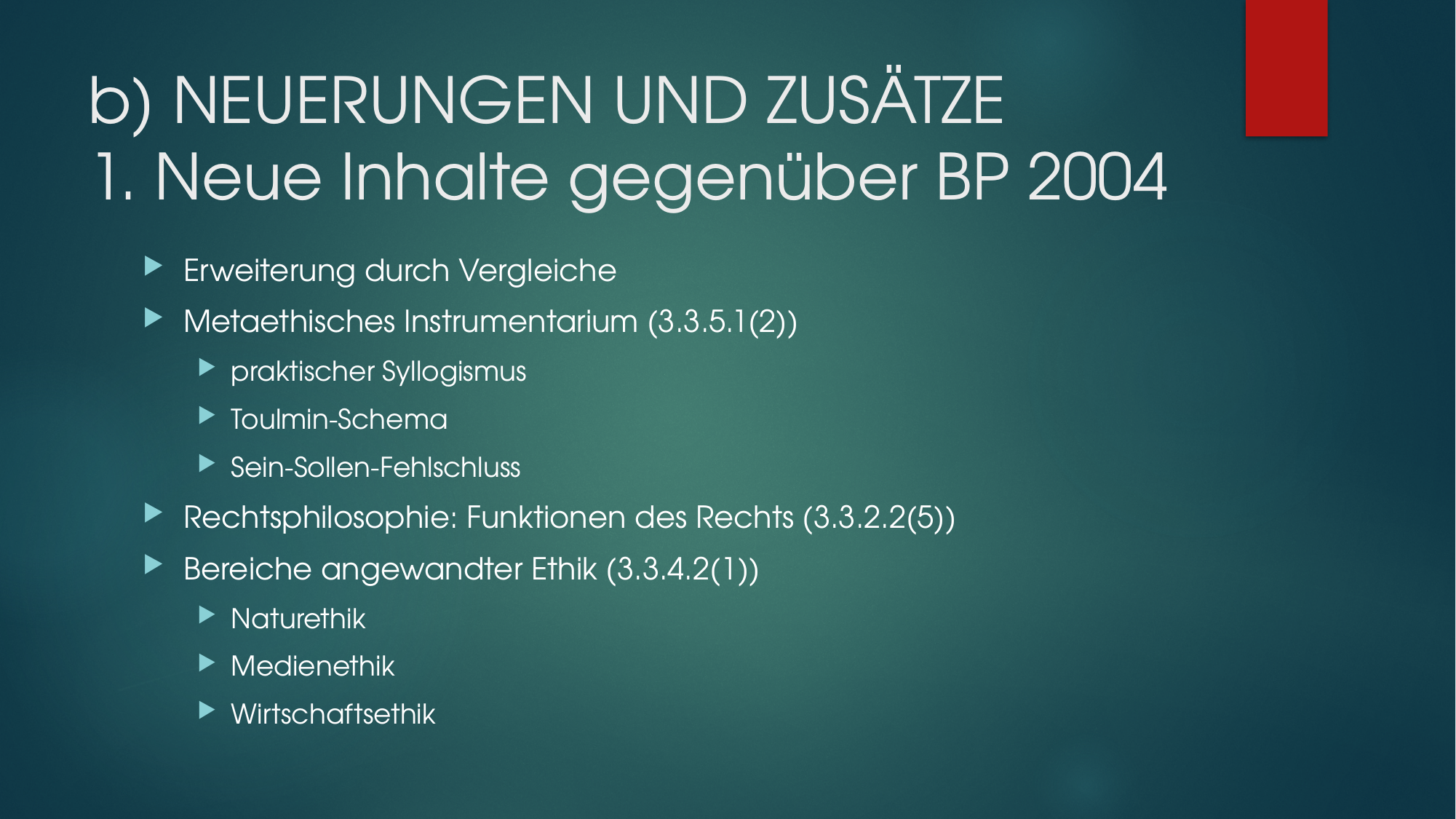

# b) NEUERUNGEN UND ZUSÄTZE 1. Neue Inhalte gegenüber BP 2004
Erweiterung durch Vergleiche
Metaethisches Instrumentarium (3.3.5.1(2))
praktischer Syllogismus
Toulmin-Schema
Sein-Sollen-Fehlschluss
Rechtsphilosophie: Funktionen des Rechts (3.3.2.2(5))
Bereiche angewandter Ethik (3.3.4.2(1))
Naturethik
Medienethik
Wirtschaftsethik